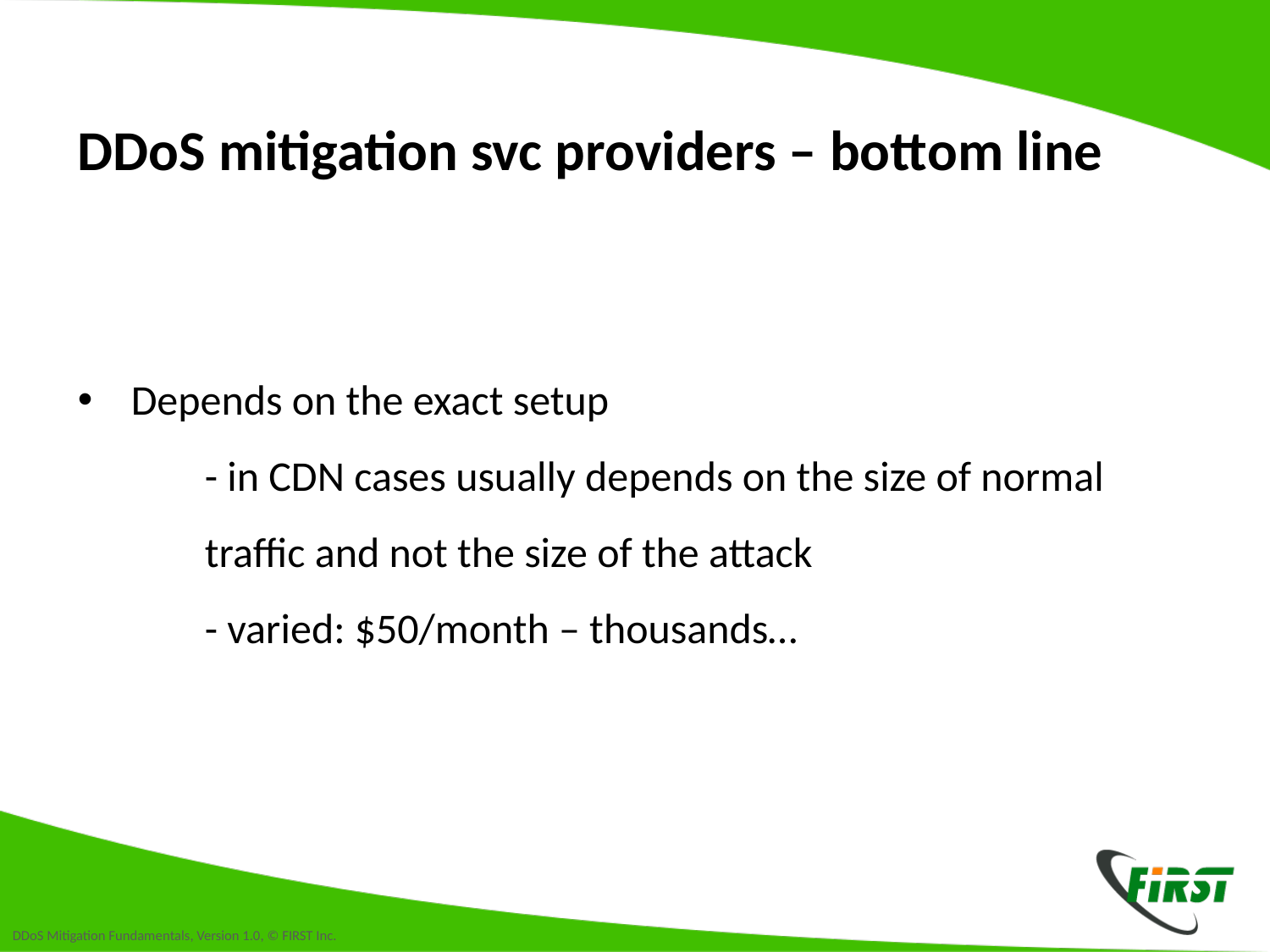

# DDoS mitigation svc providers – bottom line
Depends on the exact setup
	- in CDN cases usually depends on the size of normal 	traffic and not the size of the attack
	- varied: $50/month – thousands…